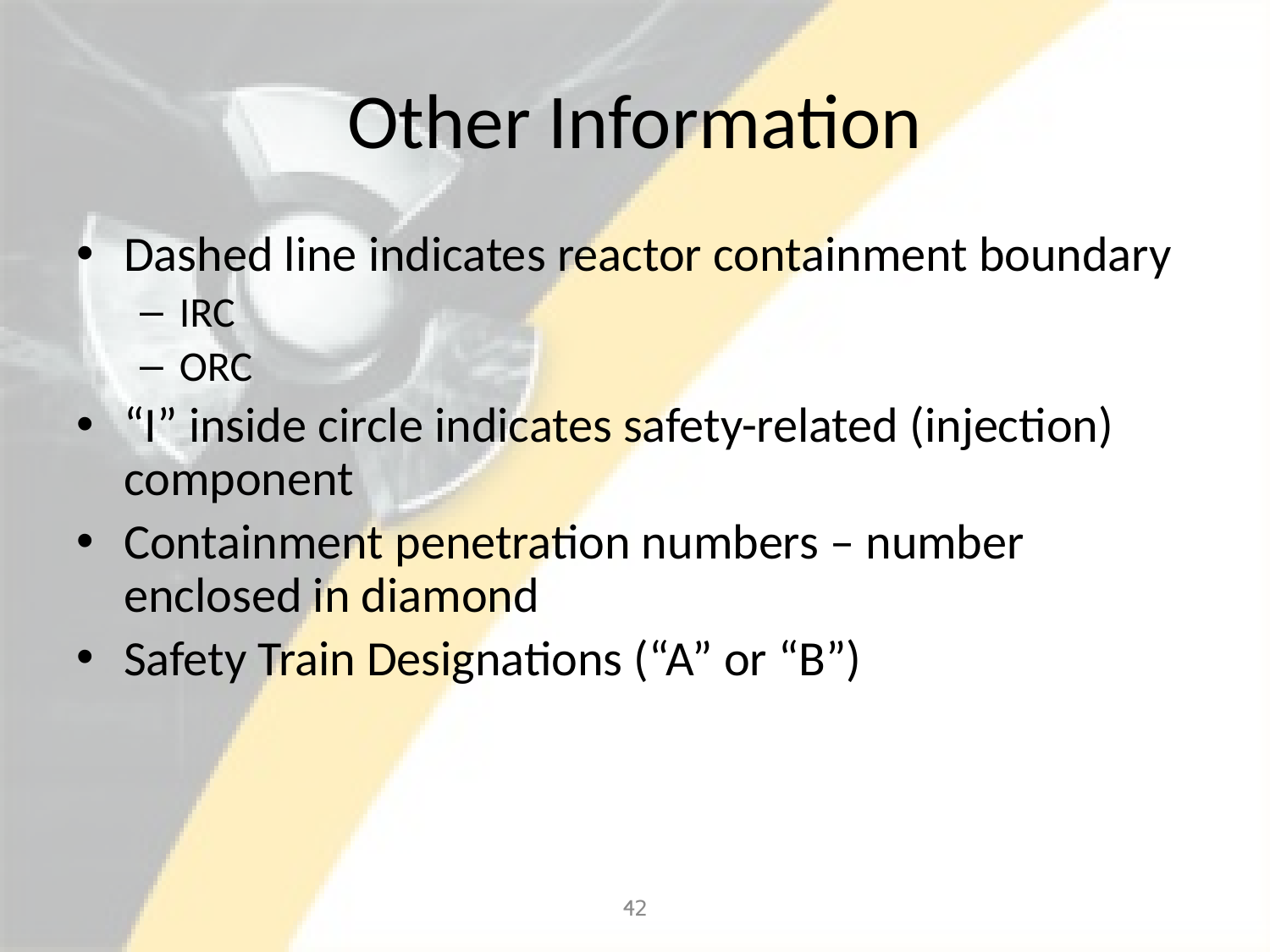

# Other Information
Dashed line indicates reactor containment boundary
IRC
ORC
“I” inside circle indicates safety-related (injection) component
Containment penetration numbers – number enclosed in diamond
Safety Train Designations (“A” or “B”)
42